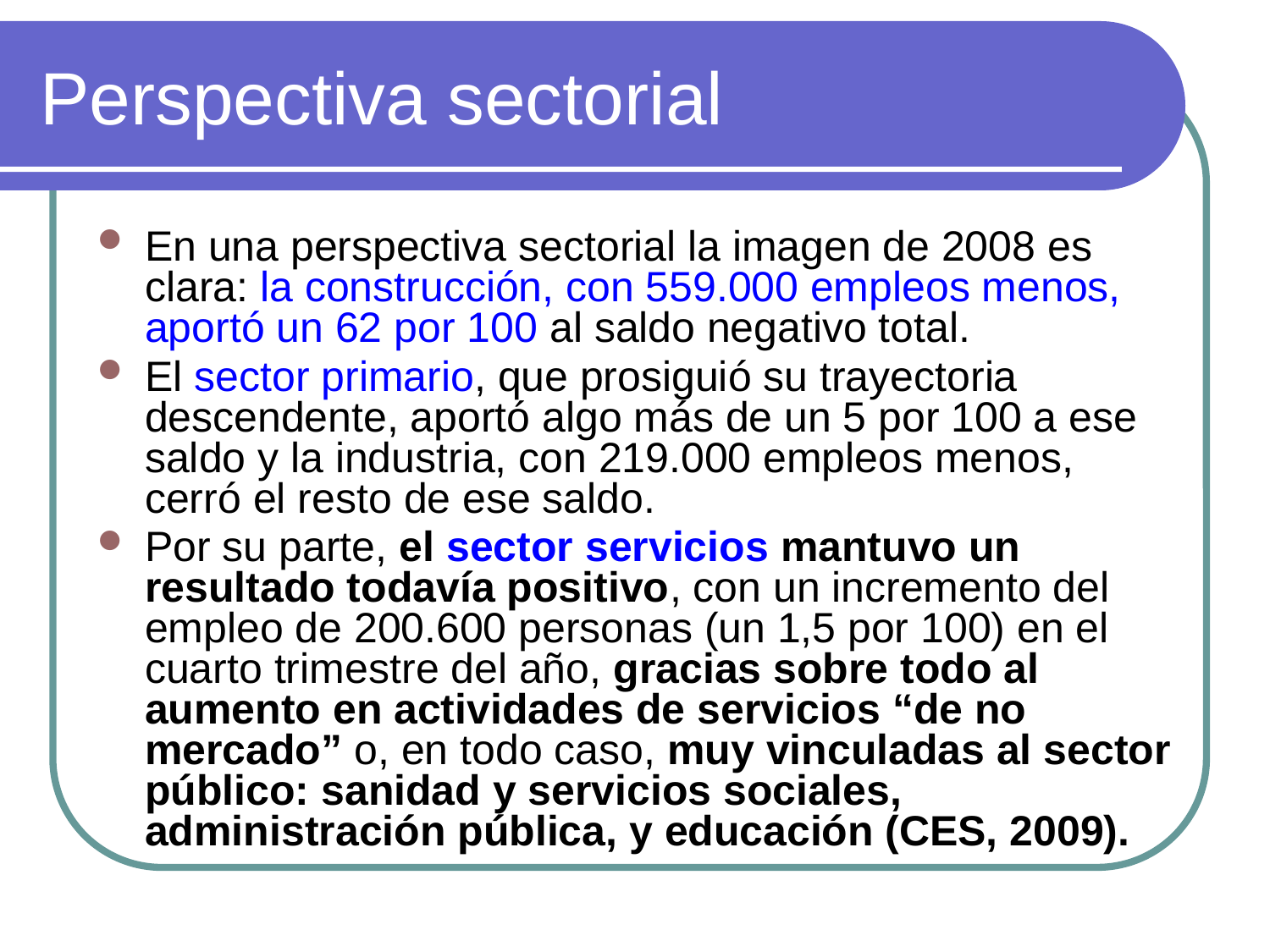

# Perspectiva sectorial
En una perspectiva sectorial la imagen de 2008 es clara: la construcción, con 559.000 empleos menos, aportó un 62 por 100 al saldo negativo total.
El sector primario, que prosiguió su trayectoria descendente, aportó algo más de un 5 por 100 a ese saldo y la industria, con 219.000 empleos menos, cerró el resto de ese saldo.
Por su parte, el sector servicios mantuvo un resultado todavía positivo, con un incremento del empleo de 200.600 personas (un 1,5 por 100) en el cuarto trimestre del año, gracias sobre todo al aumento en actividades de servicios “de no mercado” o, en todo caso, muy vinculadas al sector público: sanidad y servicios sociales, administración pública, y educación (CES, 2009).